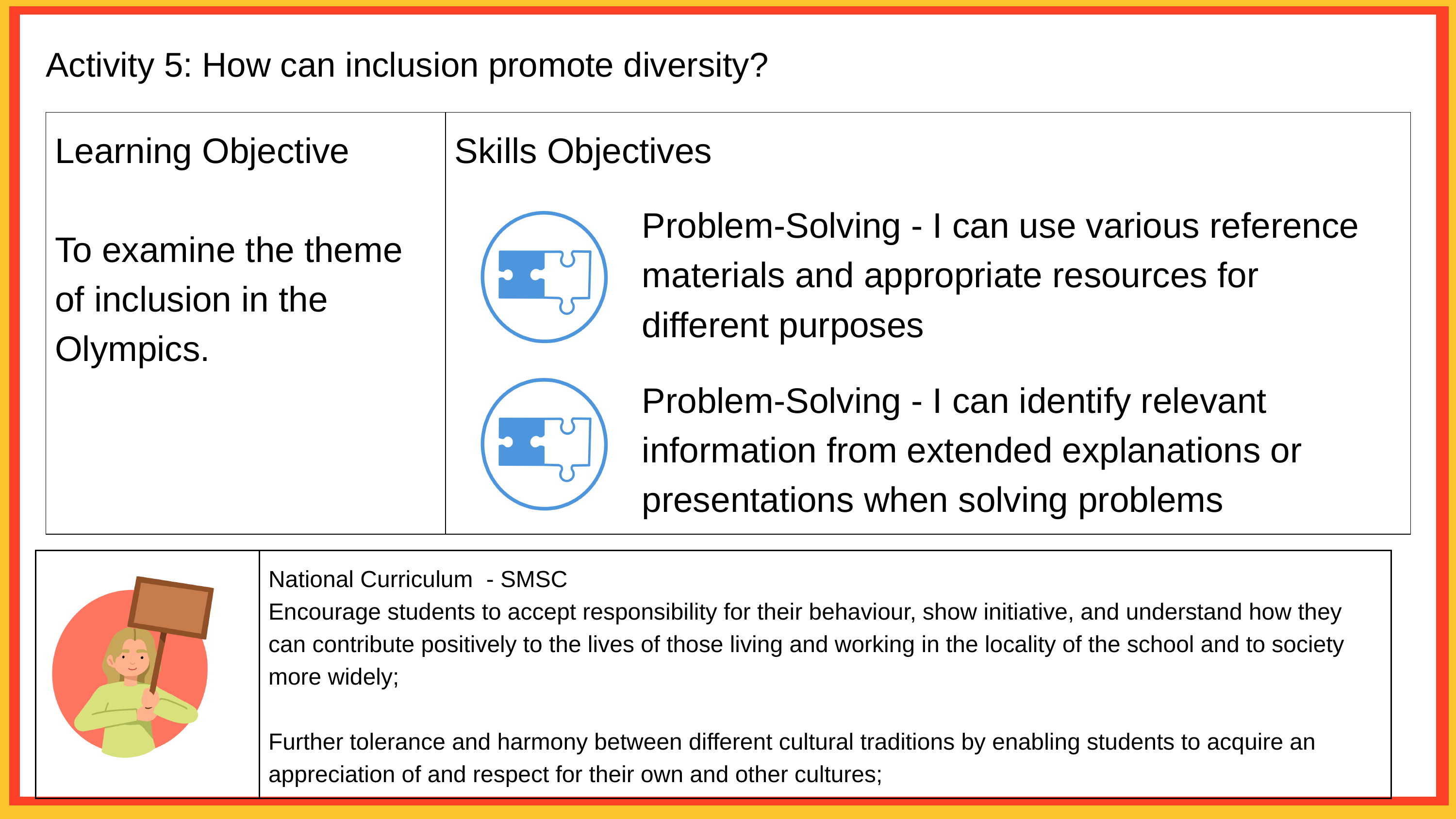

Activity 5: How can inclusion promote diversity?
| Learning Objective To examine the theme of inclusion in the Olympics. | Skills Objectives |
| --- | --- |
Problem-Solving - I can use various reference materials and appropriate resources for different purposes

Problem-Solving - I can identify relevant information from extended explanations or presentations when solving problems
|  | National Curriculum - SMSC Encourage students to accept responsibility for their behaviour, show initiative, and understand how they can contribute positively to the lives of those living and working in the locality of the school and to society more widely; Further tolerance and harmony between different cultural traditions by enabling students to acquire an appreciation of and respect for their own and other cultures; |
| --- | --- |